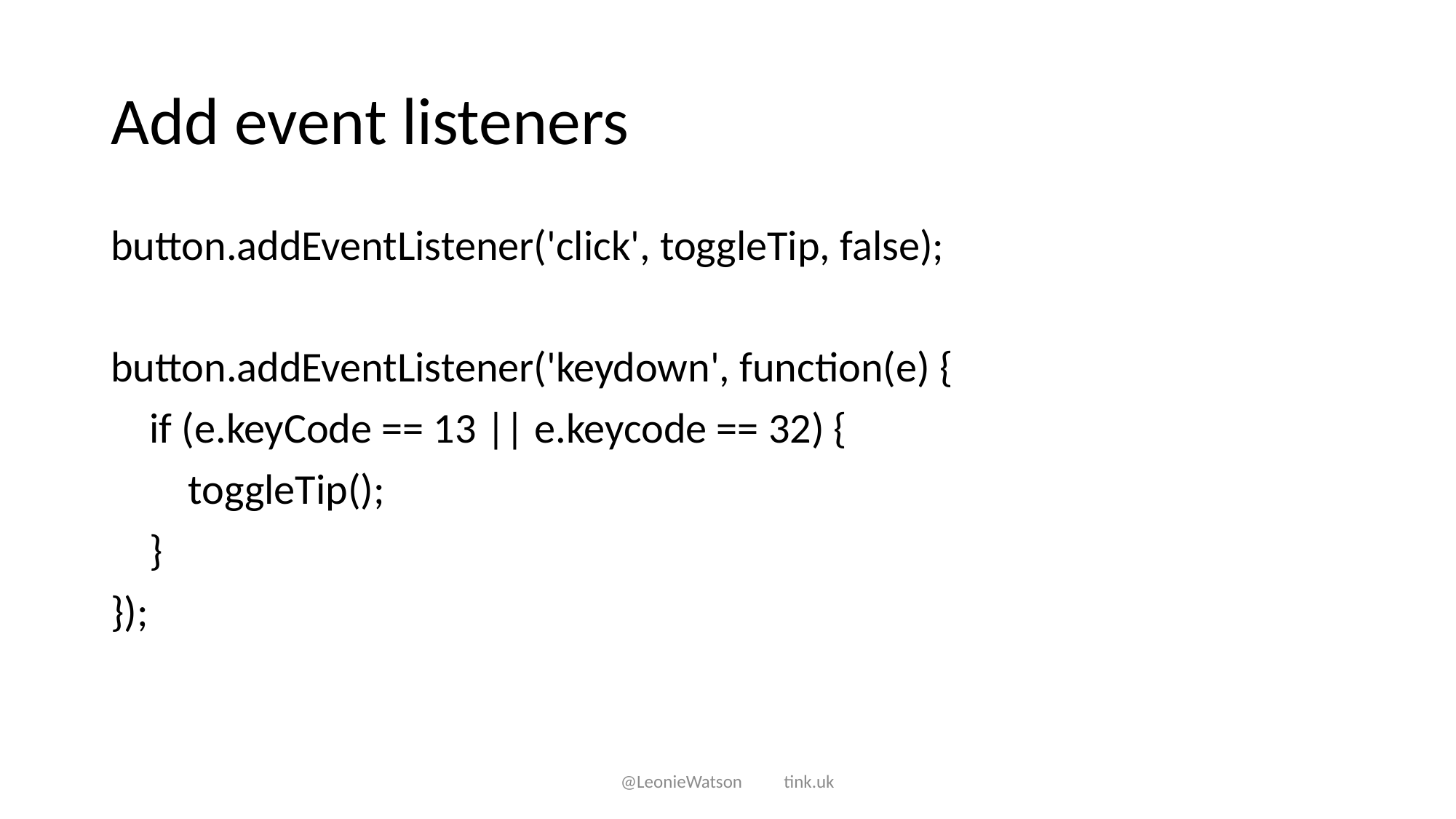

# Add event listeners
button.addEventListener('click', toggleTip, false);

button.addEventListener('keydown', function(e) {
    if (e.keyCode == 13 || e.keycode == 32) {
        toggleTip();
    }
});
@LeonieWatson          tink.uk